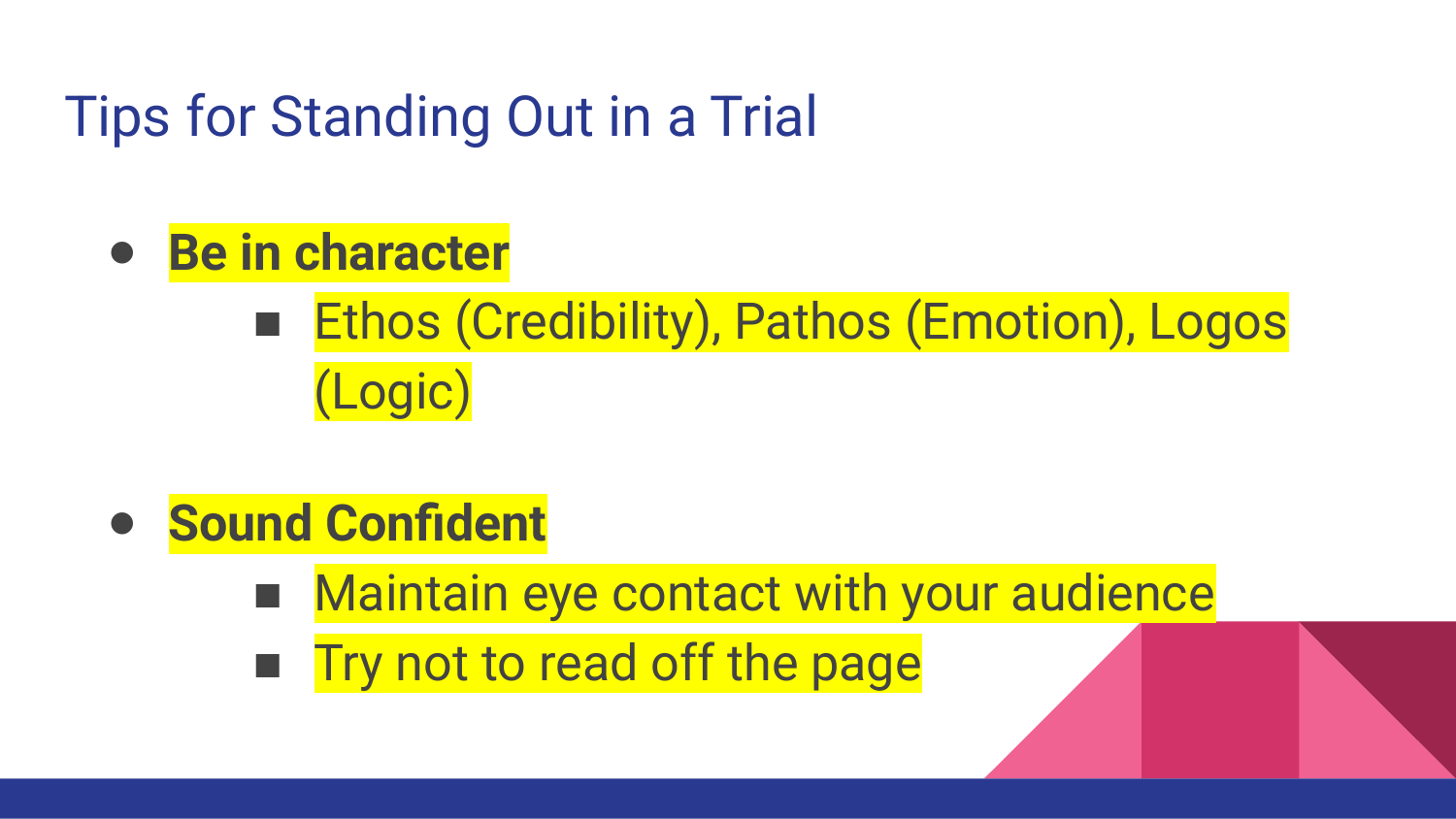

# Tips for Standing Out in a Trial
Be in character
Ethos (Credibility), Pathos (Emotion), Logos (Logic)

Sound Confident
Maintain eye contact with your audience
Try not to read off the page